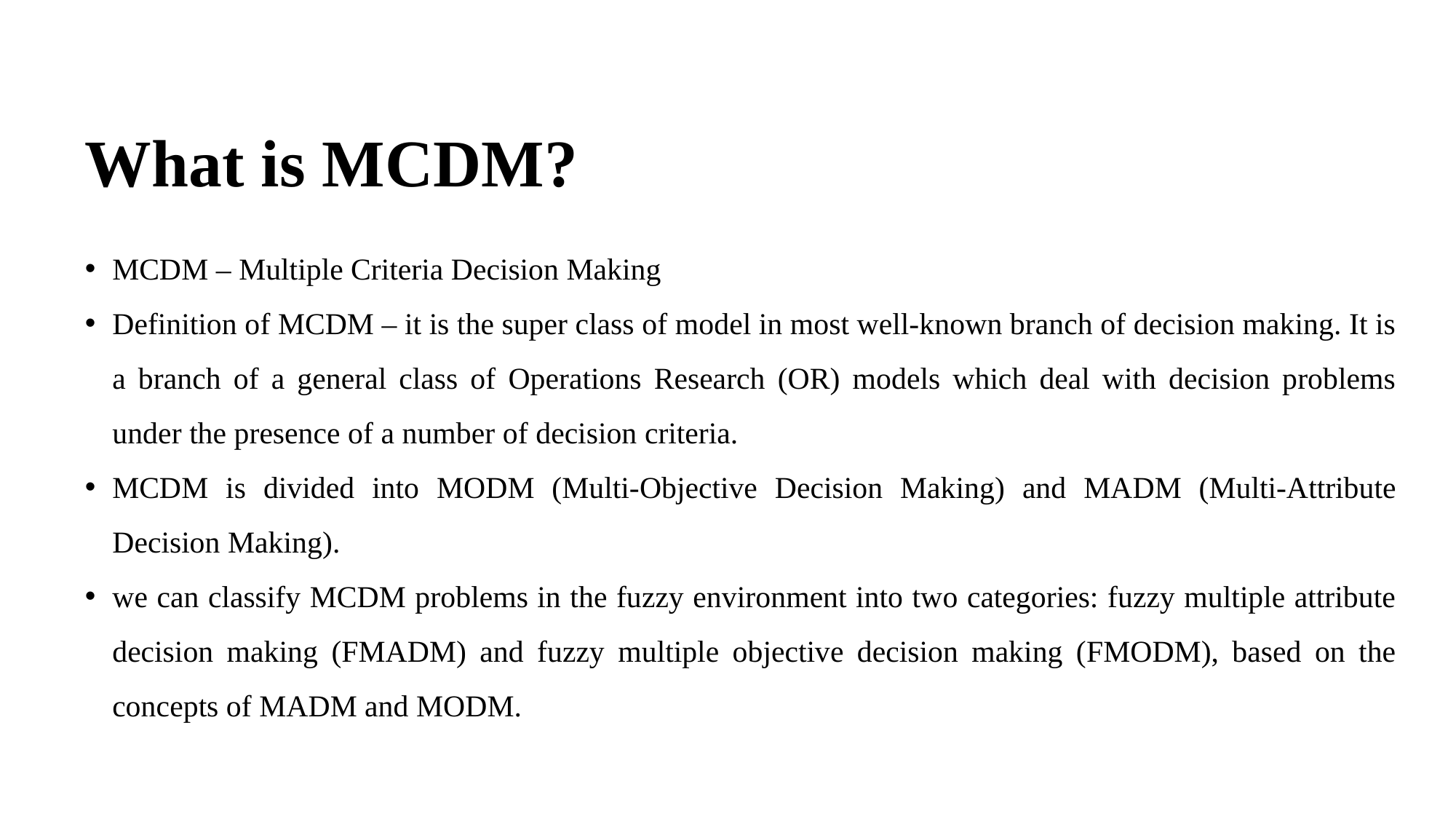

# What is MCDM?
MCDM – Multiple Criteria Decision Making
Definition of MCDM – it is the super class of model in most well-known branch of decision making. It is a branch of a general class of Operations Research (OR) models which deal with decision problems under the presence of a number of decision criteria.
MCDM is divided into MODM (Multi-Objective Decision Making) and MADM (Multi-Attribute Decision Making).
we can classify MCDM problems in the fuzzy environment into two categories: fuzzy multiple attribute decision making (FMADM) and fuzzy multiple objective decision making (FMODM), based on the concepts of MADM and MODM.